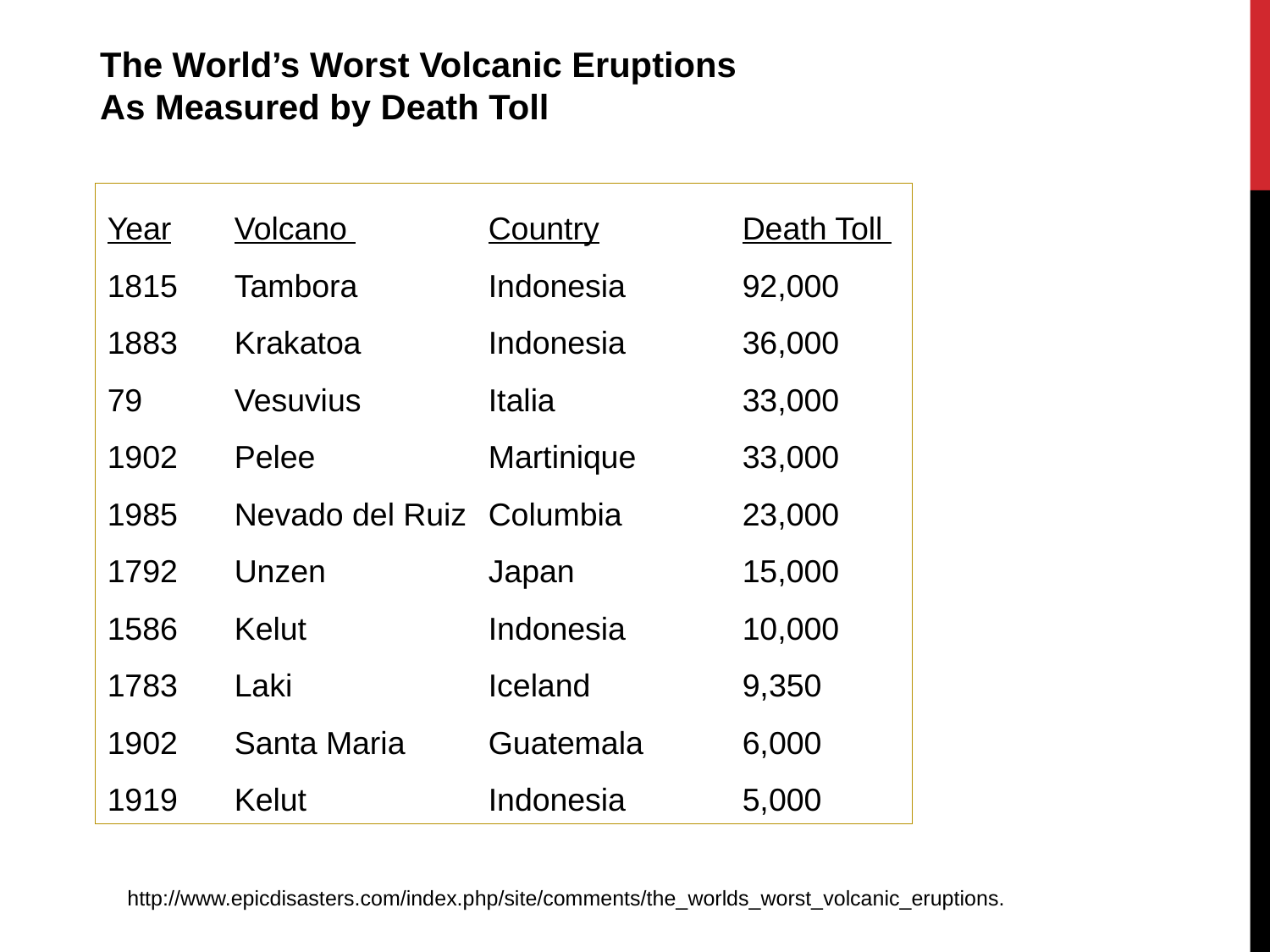

The World’s Worst Volcanic Eruptions
As Measured by Death Toll
Year	Volcano 		Country 		Death Toll
1815 	Tambora 	Indonesia 	92,000
1883 	Krakatoa 	Indonesia 	36,000
79 	Vesuvius 	Italia	 	33,000
1902 	Pelee 		Martinique 	33,000
1985 	Nevado del Ruiz 	Columbia 	23,000
1792 	Unzen 		Japan 		15,000
1586 	Kelut 		Indonesia 	10,000
1783 	Laki 		Iceland	 	9,350
1902 	Santa Maria 	Guatemala 	6,000
1919 	Kelut 		Indonesia 	5,000
http://www.epicdisasters.com/index.php/site/comments/the_worlds_worst_volcanic_eruptions.